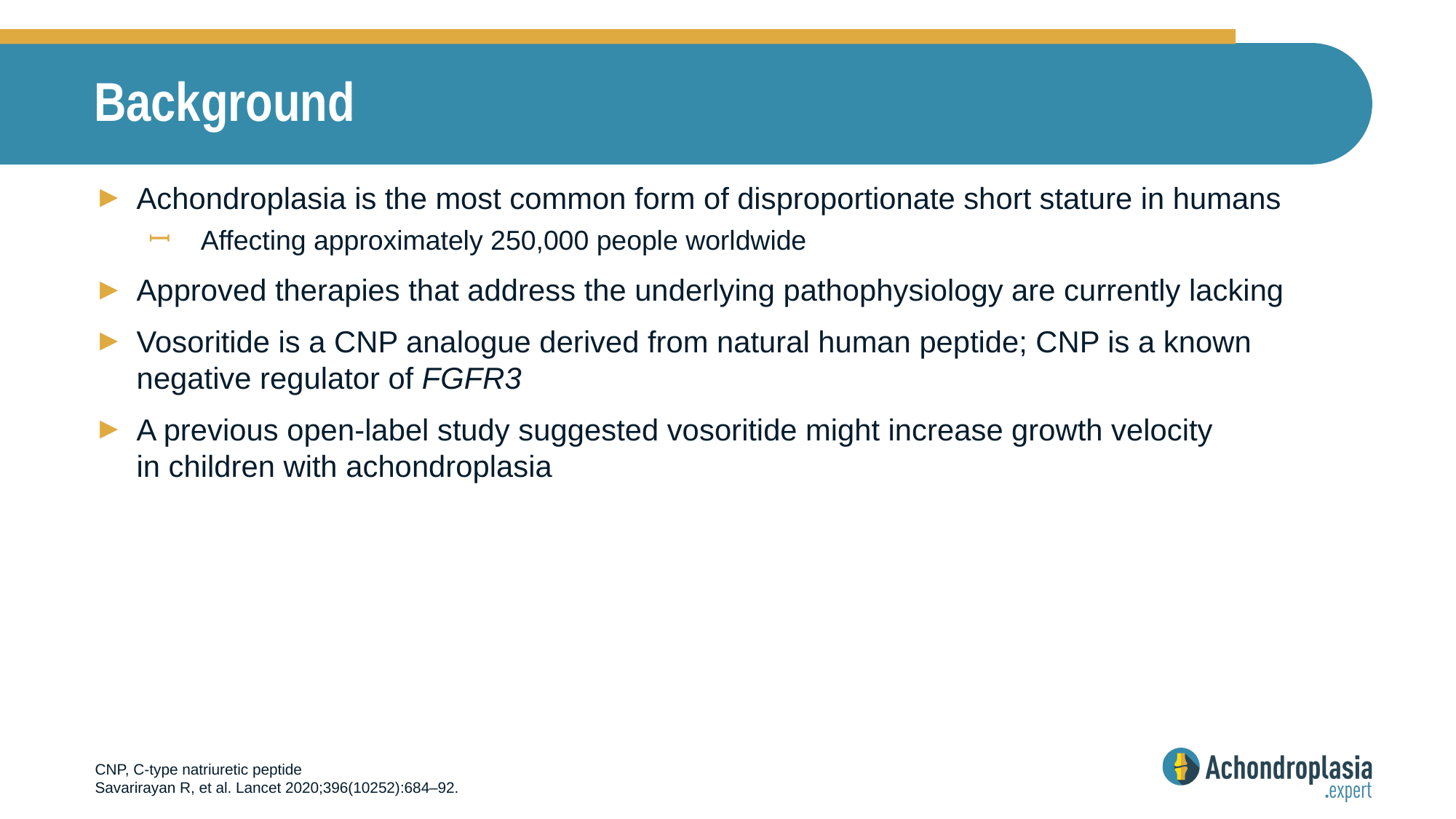

# Background
Achondroplasia is the most common form of disproportionate short stature in humans
Affecting approximately 250,000 people worldwide
Approved therapies that address the underlying pathophysiology are currently lacking
Vosoritide is a CNP analogue derived from natural human peptide; CNP is a known negative regulator of FGFR3
A previous open-label study suggested vosoritide might increase growth velocity
in children with achondroplasia
CNP, C-type natriuretic peptide
Savarirayan R, et al. Lancet 2020;396(10252):684–92.